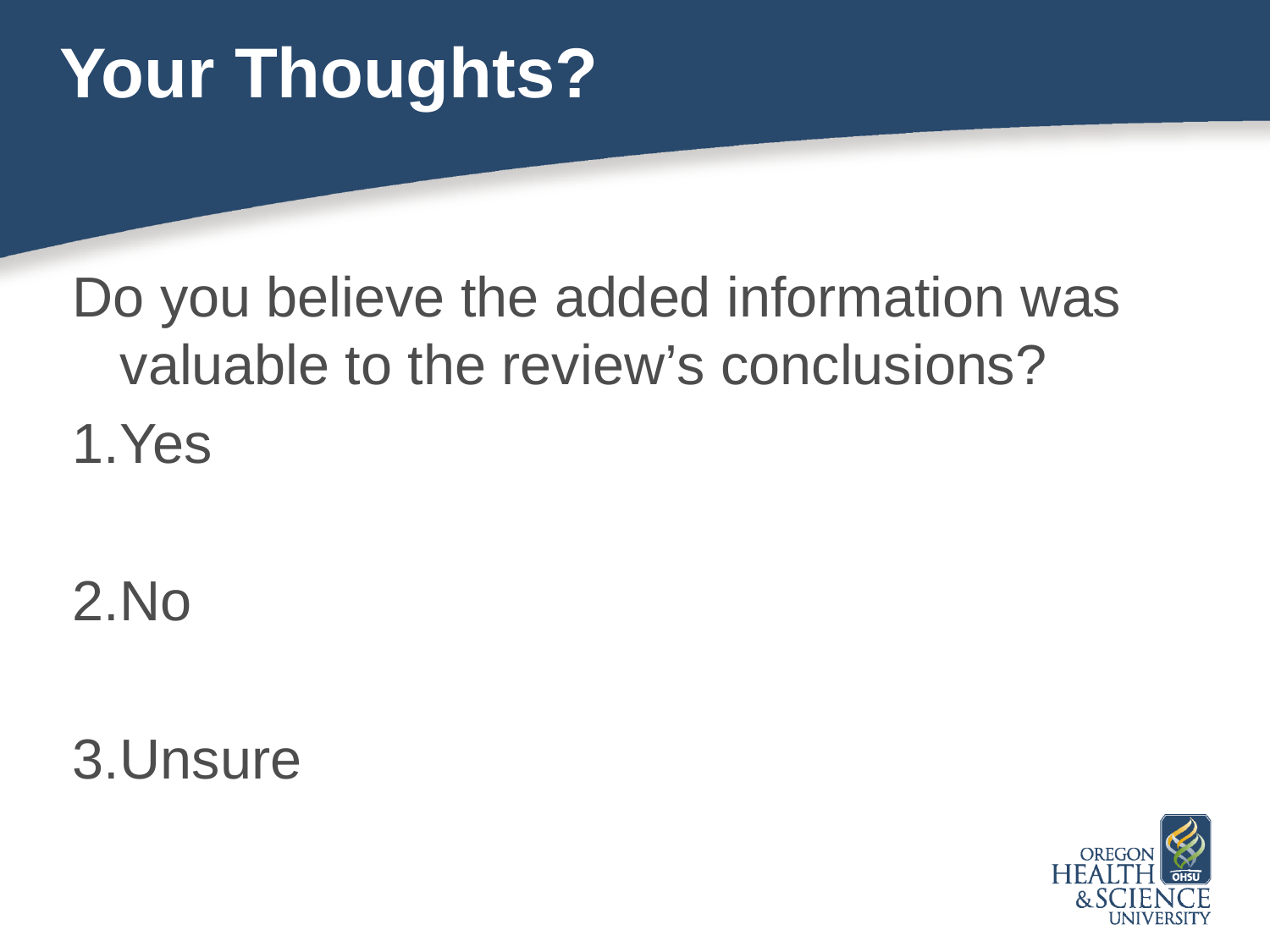

# Your Thoughts?
Do you believe the added information was valuable to the review’s conclusions?
Yes

No

Unsure